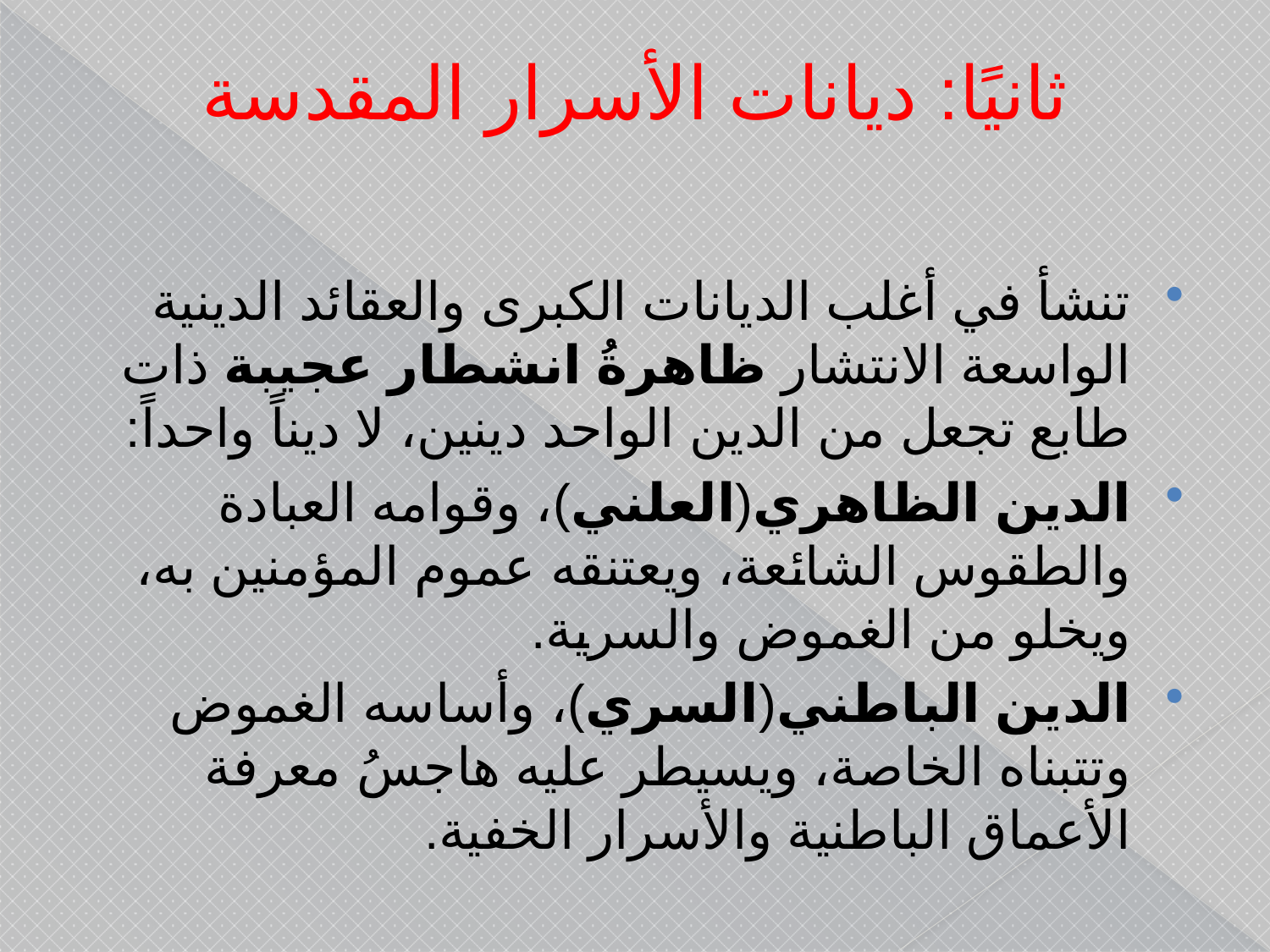

# ثانيًا: ديانات الأسرار المقدسة
تنشأ في أغلب الديانات الكبرى والعقائد الدينية الواسعة الانتشار ظاهرةُ انشطار عجيبة ذات طابع تجعل من الدين الواحد دينين، لا ديناً واحداً:
الدين الظاهري(العلني)، وقوامه العبادة والطقوس الشائعة، ويعتنقه عموم المؤمنين به، ويخلو من الغموض والسرية.
الدين الباطني(السري)، وأساسه الغموض وتتبناه الخاصة، ويسيطر عليه هاجسُ معرفة الأعماق الباطنية والأسرار الخفية.